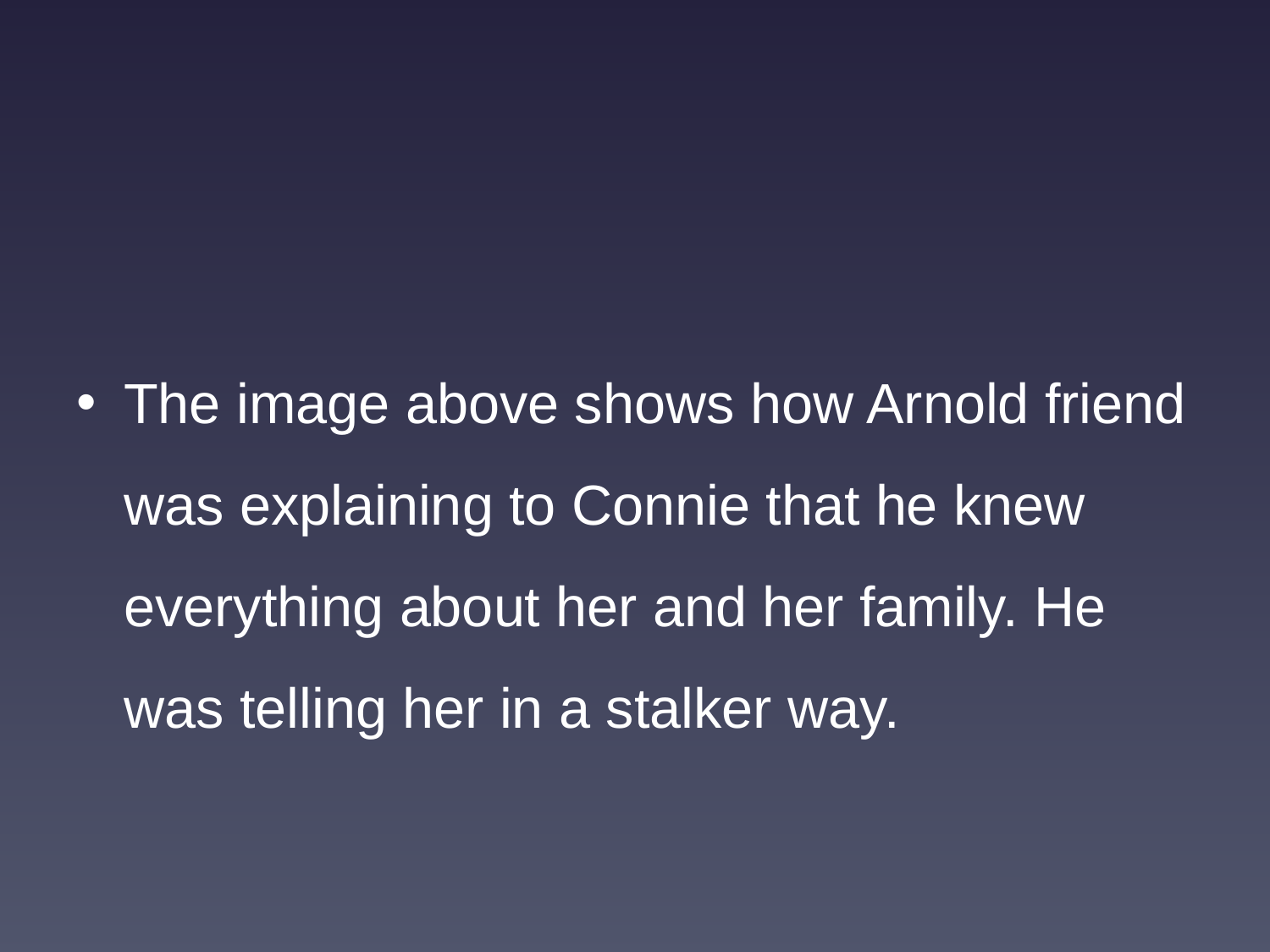

#
The image above shows how Arnold friend was explaining to Connie that he knew everything about her and her family. He was telling her in a stalker way.